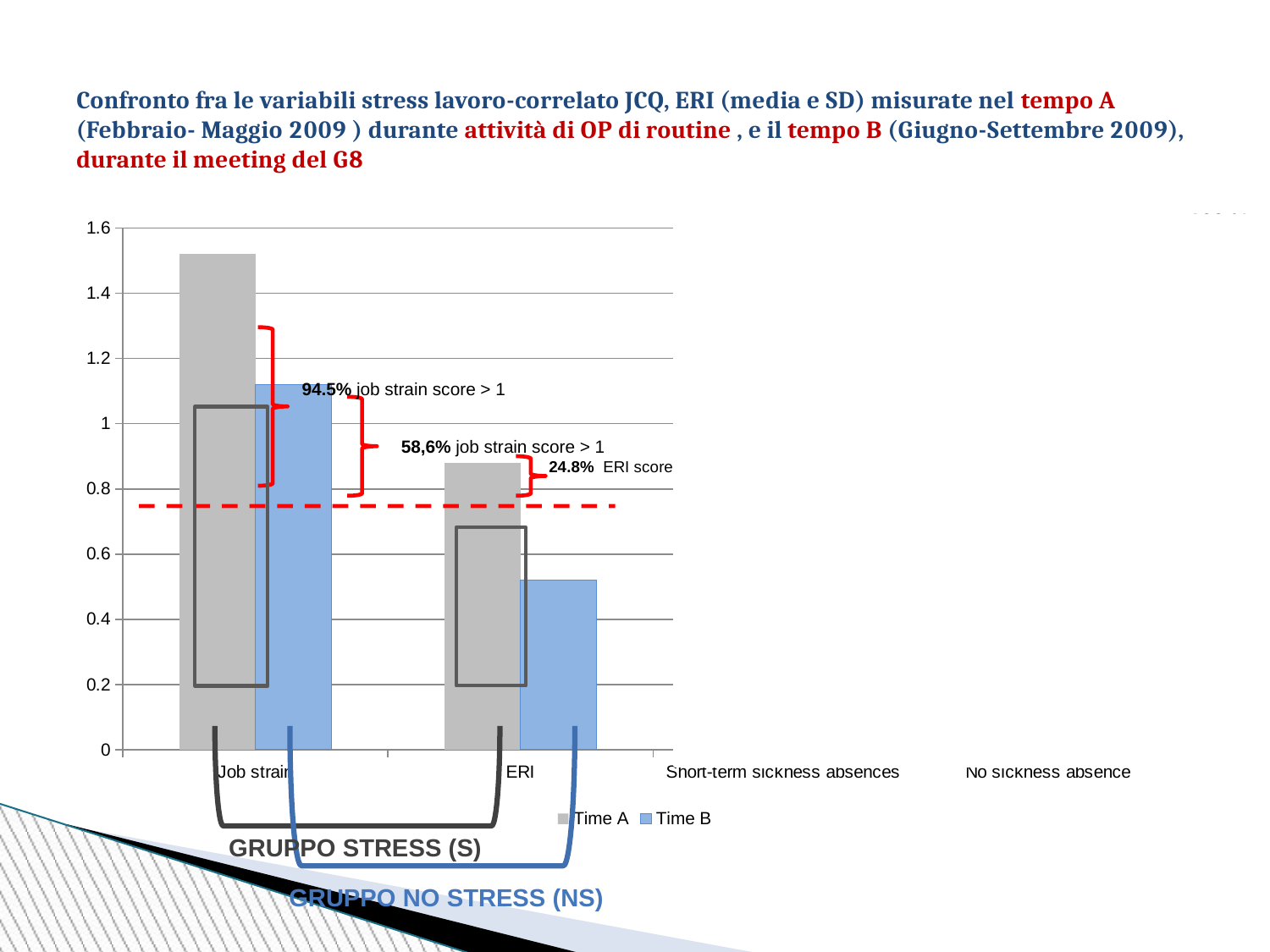

Confronto fra le variabili stress lavoro-correlato JCQ, ERI (media e SD) misurate nel tempo A (Febbraio- Maggio 2009 ) durante attività di OP di routine , e il tempo B (Giugno-Settembre 2009), durante il meeting del G8

### Chart

| Category | Time A | Time B |
|---|---|---|
| Job strain | 1.52 | 1.12 |
| ERI | 0.88 | 0.52 |
| Short-term sickness absences  | 1.26 | 0.81 |
| No sickness absence  | 1.1 | 1.1 |
100 %

80

60

40

20

0

94.5% job strain score > 1

51 %
58,6% job strain score > 1
44,1 %
44,8 %

24.8%  ERI score > 1

35,5 %

GRUPPO STRESS (S)
GRUPPO NO STRESS (NS)